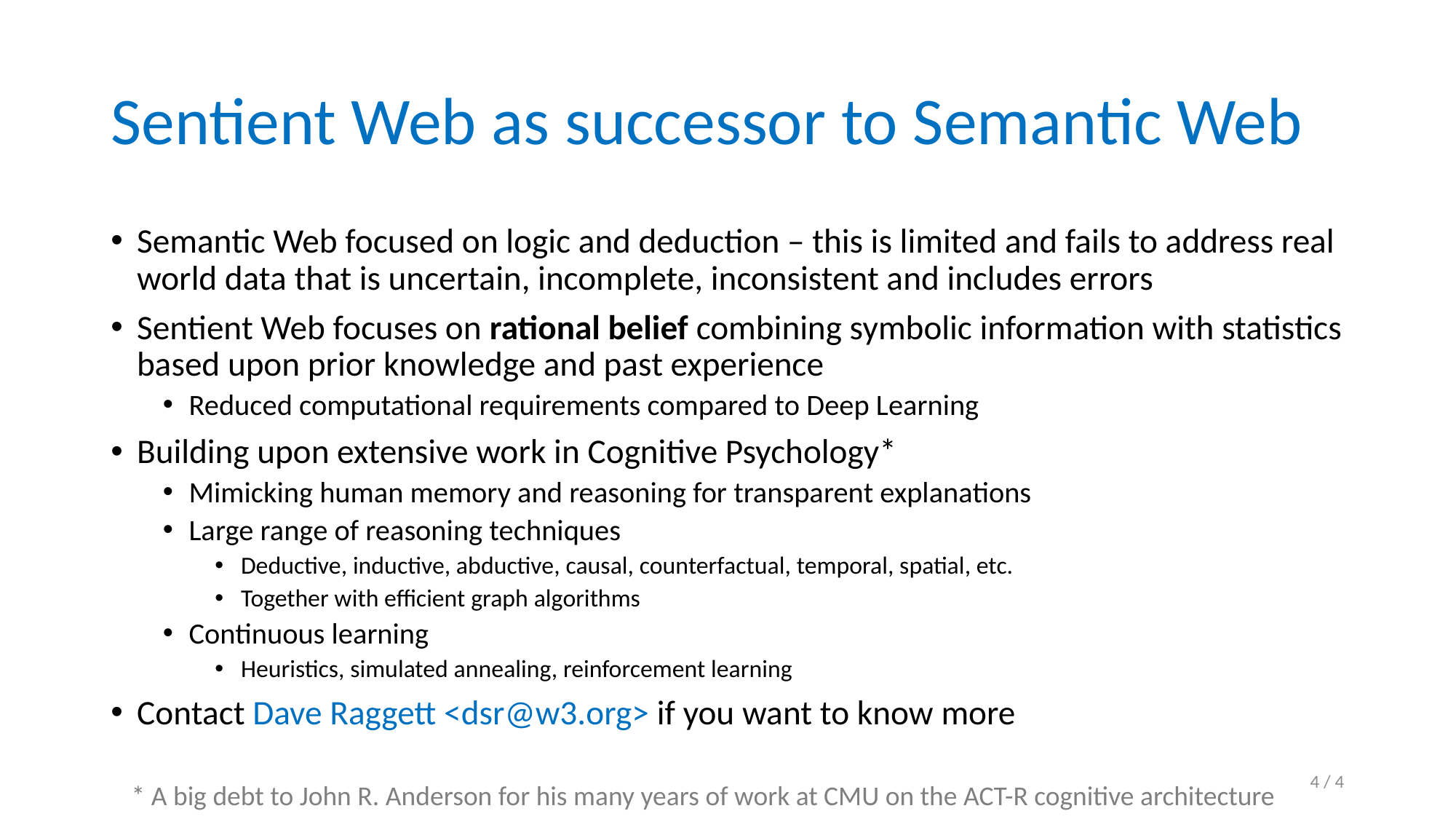

# Sentient Web as successor to Semantic Web
Semantic Web focused on logic and deduction – this is limited and fails to address real world data that is uncertain, incomplete, inconsistent and includes errors
Sentient Web focuses on rational belief combining symbolic information with statistics based upon prior knowledge and past experience
Reduced computational requirements compared to Deep Learning
Building upon extensive work in Cognitive Psychology*
Mimicking human memory and reasoning for transparent explanations
Large range of reasoning techniques
Deductive, inductive, abductive, causal, counterfactual, temporal, spatial, etc.
Together with efficient graph algorithms
Continuous learning
Heuristics, simulated annealing, reinforcement learning
Contact Dave Raggett <dsr@w3.org> if you want to know more
4 / 4
* A big debt to John R. Anderson for his many years of work at CMU on the ACT-R cognitive architecture